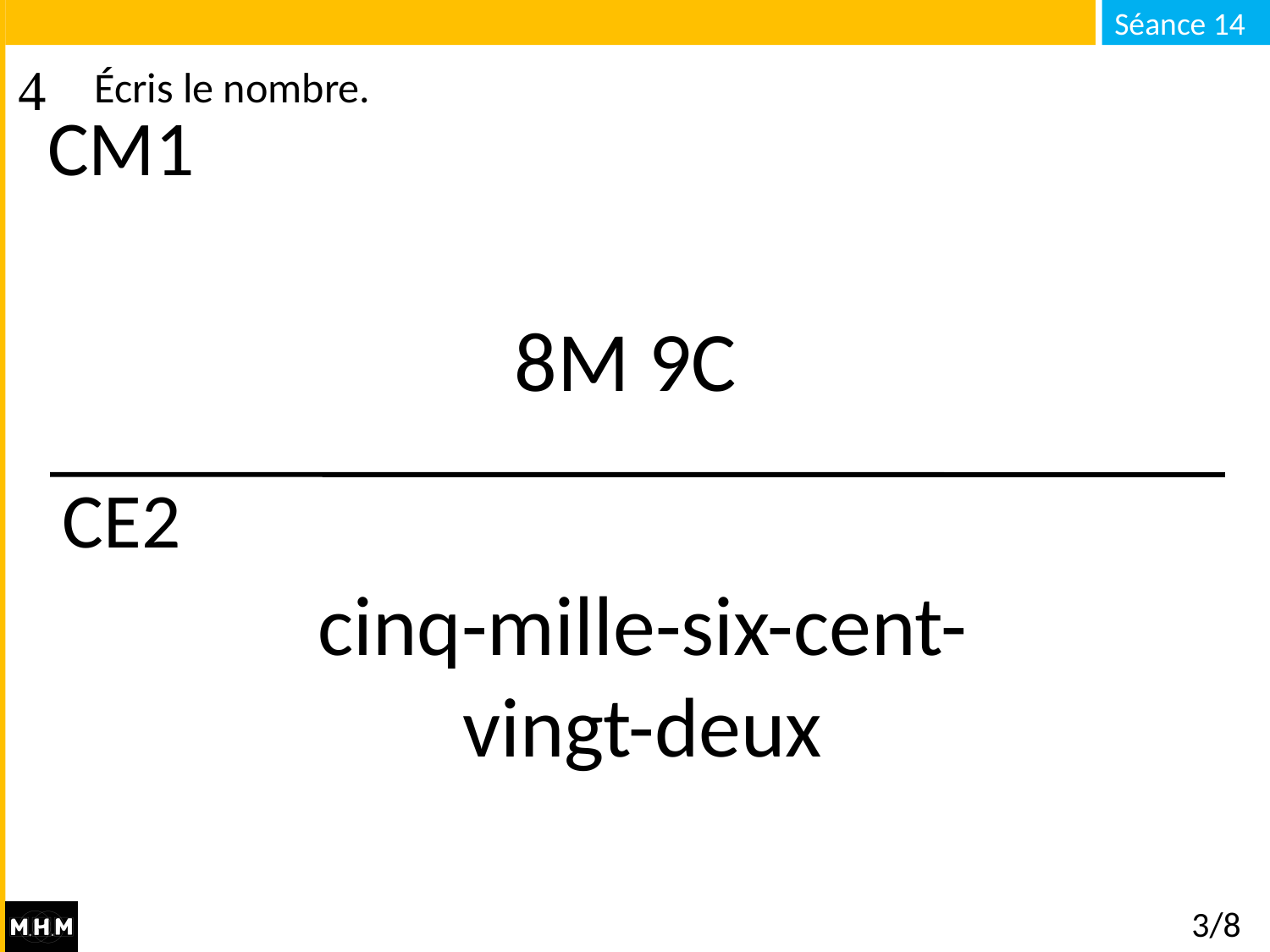

# Écris le nombre.
CM1
8M 9C
CE2

cinq-mille-six-cent-
vingt-deux
3/8